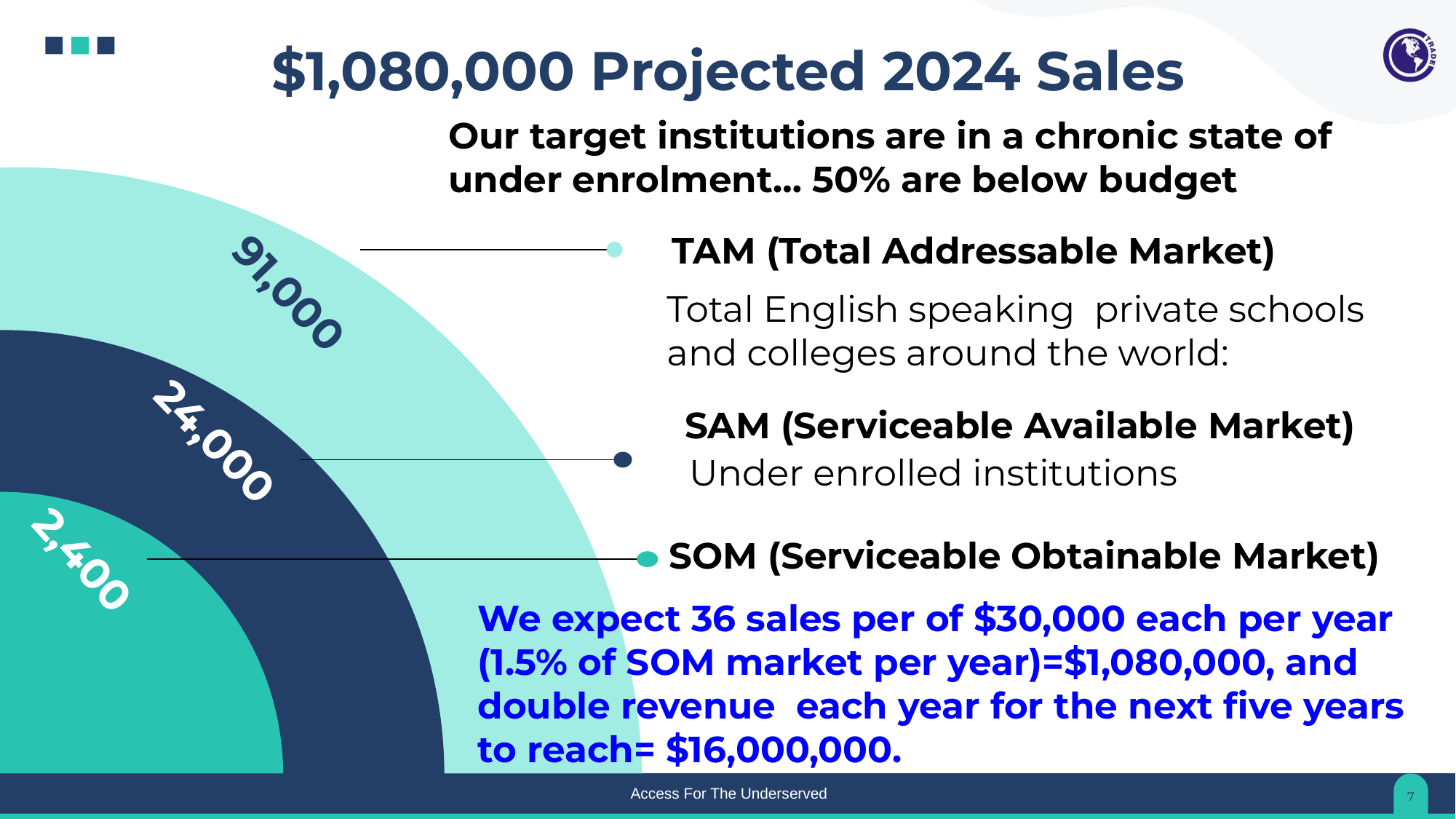

$1,080,000 Projected 2024 Sales
Our target institutions are in a chronic state of under enrolment… 50% are below budget

TAM (Total Addressable Market)

 91,000
Total English speaking  private schools and colleges around the world:
SAM (Serviceable Available Market)
24,000
Under enrolled institutions

SOM (Serviceable Obtainable Market)
2,400

We expect 36 sales per of $30,000 each per year (1.5% of SOM market per year)=$1,080,000, and double revenue  each year for the next five years to reach= $16,000,000.

7
Access For The Underserved
7